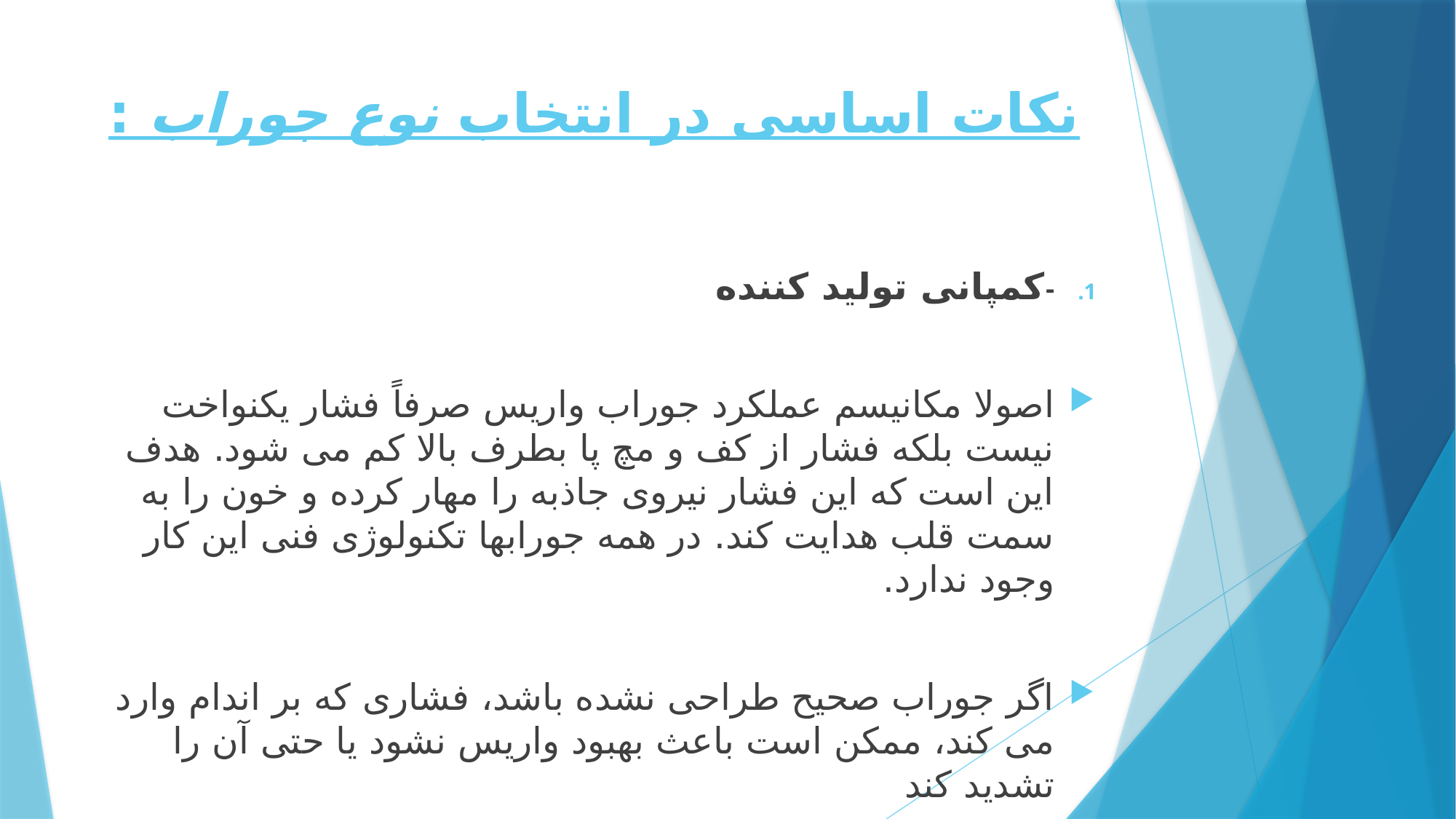

# نکات اساسی در انتخاب نوع جوراب :
-کمپانی تولید کننده

اصولا مکانیسم عملکرد جوراب واریس صرفاً فشار یکنواخت نیست بلکه فشار از کف و مچ پا بطرف بالا کم می شود. هدف این است که این فشار نیروی جاذبه را مهار کرده و خون را به سمت قلب هدایت کند. در همه جورابها تکنولوژی فنی این کار وجود ندارد.

اگر جوراب صحیح طراحی نشده باشد، فشاری که بر اندام وارد می کند، ممکن است باعث بهبود واریس نشود یا حتی آن را تشدید کند